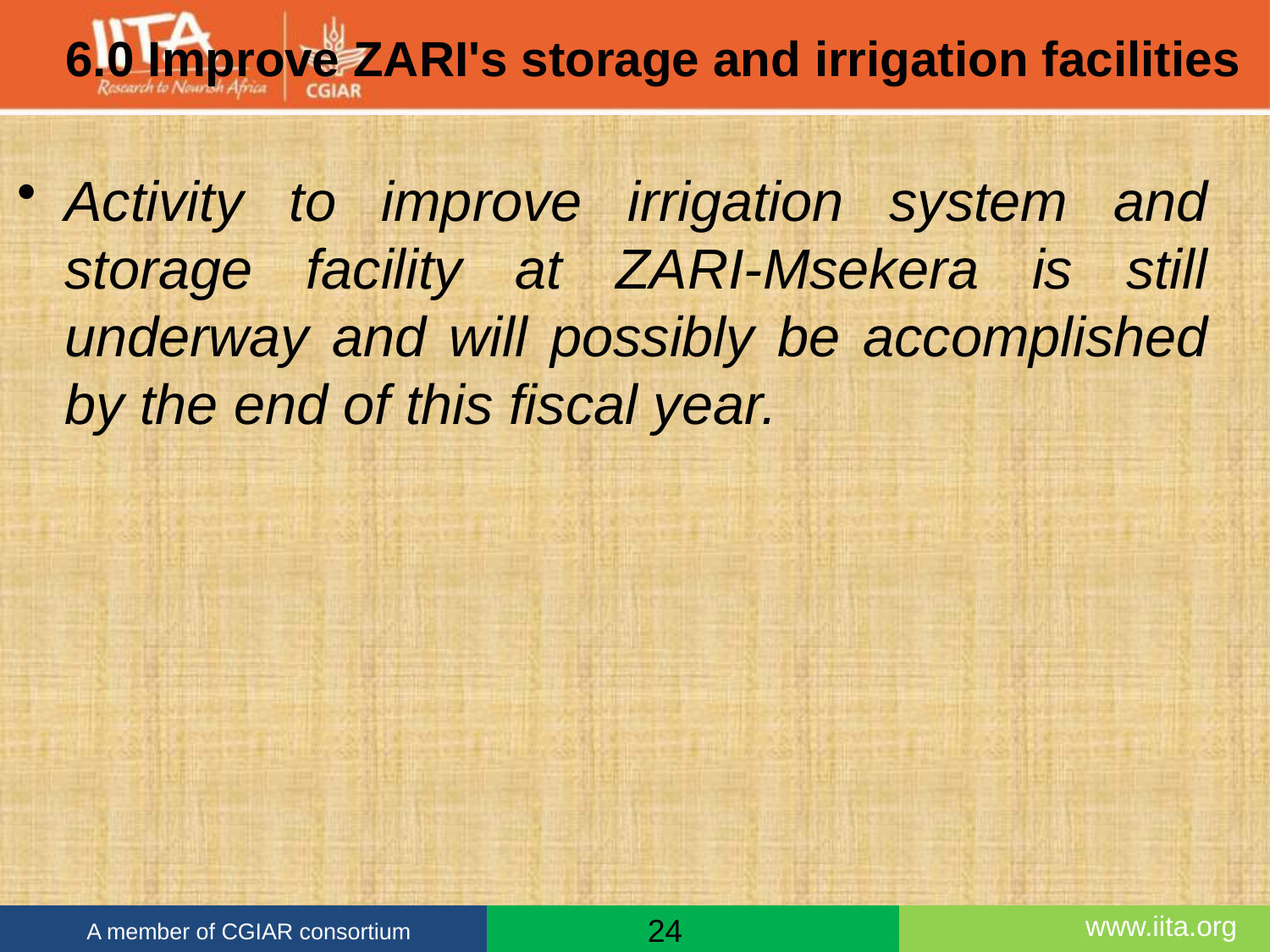

# 6.0 Improve ZARI's storage and irrigation facilities
Activity to improve irrigation system and storage facility at ZARI-Msekera is still underway and will possibly be accomplished by the end of this fiscal year.
24